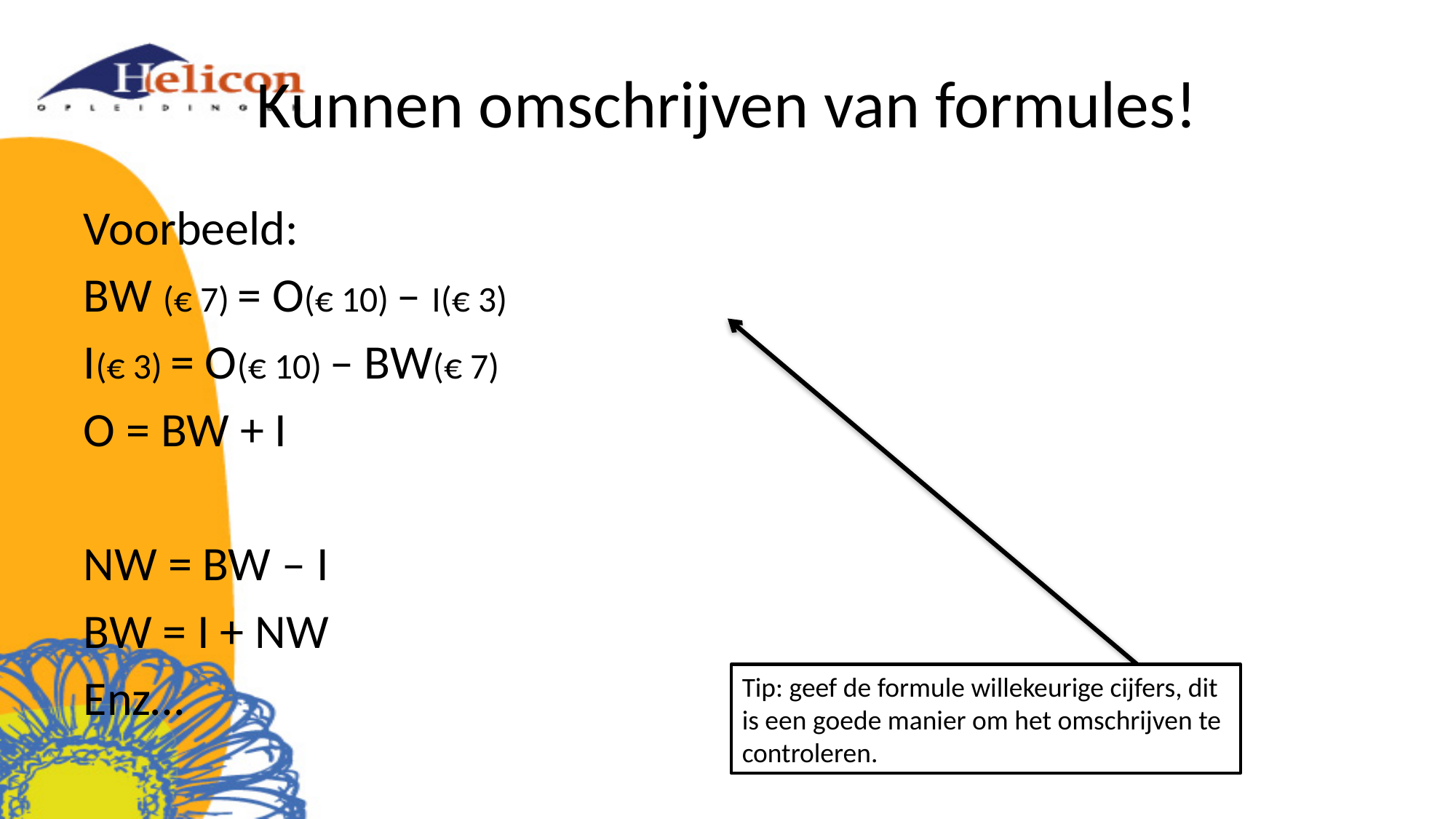

# Kunnen omschrijven van formules!
Voorbeeld:
BW (€ 7) = O(€ 10) – I(€ 3)
I(€ 3) = O(€ 10) – BW(€ 7)
O = BW + I

NW = BW – I
BW = I + NW
Enz…
Tip: geef de formule willekeurige cijfers, dit is een goede manier om het omschrijven te controleren.